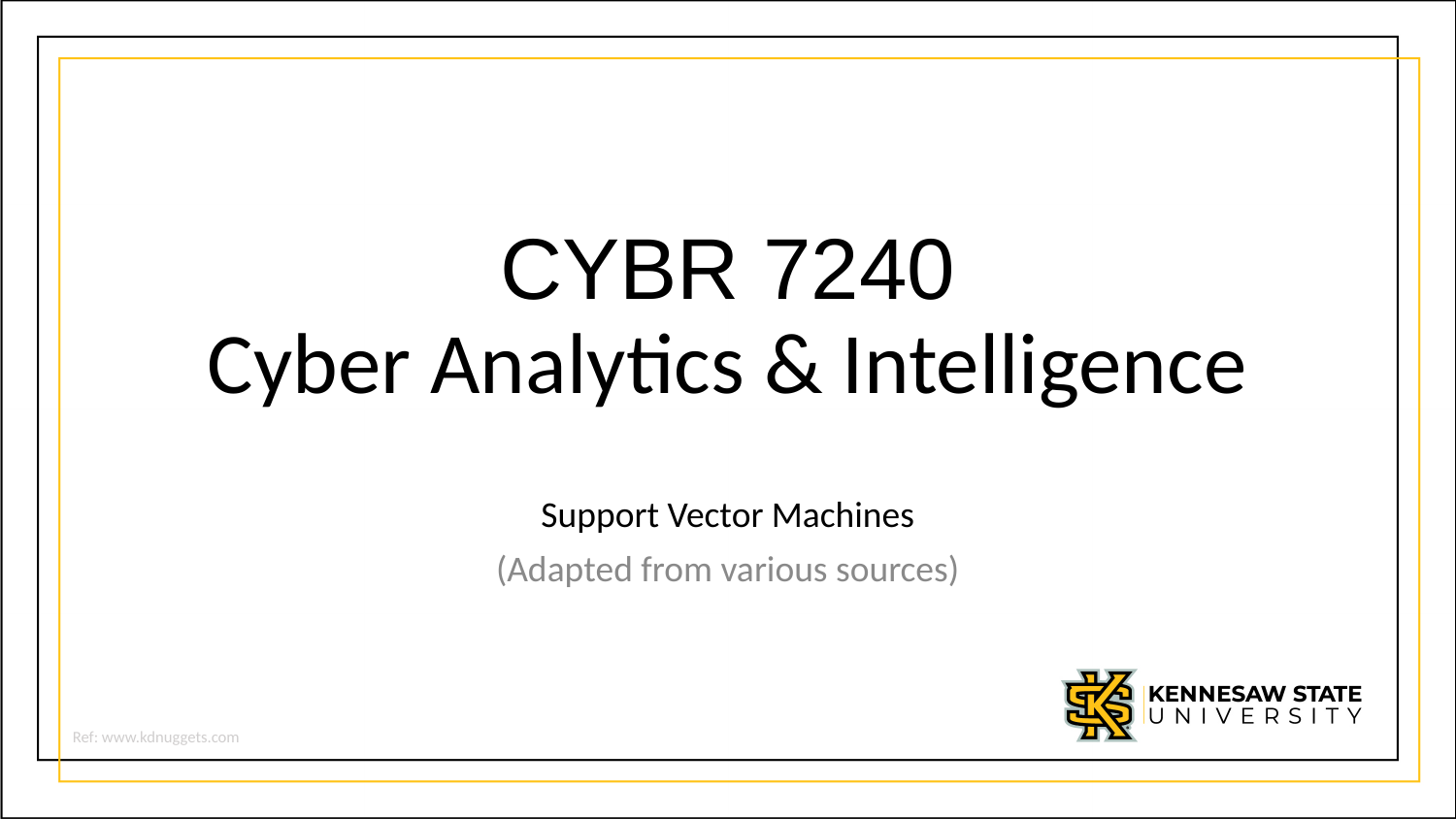

# CYBR 7240 Cyber Analytics & Intelligence

Support Vector Machines
(Adapted from various sources)

Ref: www.kdnuggets.com